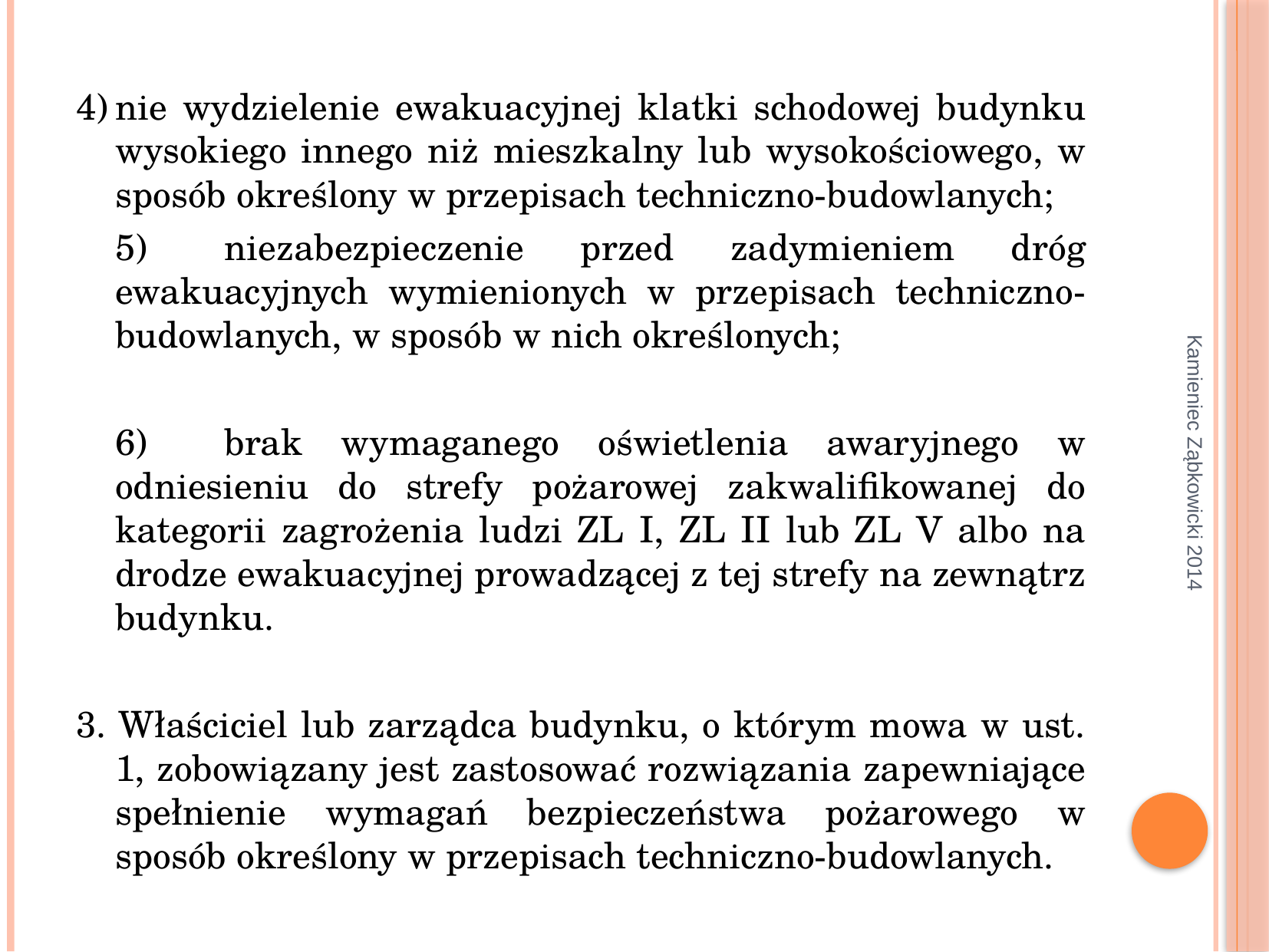

4)	nie wydzielenie ewakuacyjnej klatki schodowej budynku wysokiego innego niż mieszkalny lub wysokościowego, w sposób określony w przepisach techniczno-budowlanych;
	5)	niezabezpieczenie przed zadymieniem dróg ewakuacyjnych wymienionych w przepisach techniczno-budowlanych, w sposób w nich określonych;

	6)	brak wymaganego oświetlenia awaryjnego w odniesieniu do strefy pożarowej zakwalifikowanej do kategorii zagrożenia ludzi ZL I, ZL II lub ZL V albo na drodze ewakuacyjnej prowadzącej z tej strefy na zewnątrz budynku.

3. Właściciel lub zarządca budynku, o którym mowa w ust. 1, zobowiązany jest zastosować rozwiązania zapewniające spełnienie wymagań bezpieczeństwa pożarowego w sposób określony w przepisach techniczno-budowlanych.

Kamieniec Ząbkowicki 2014